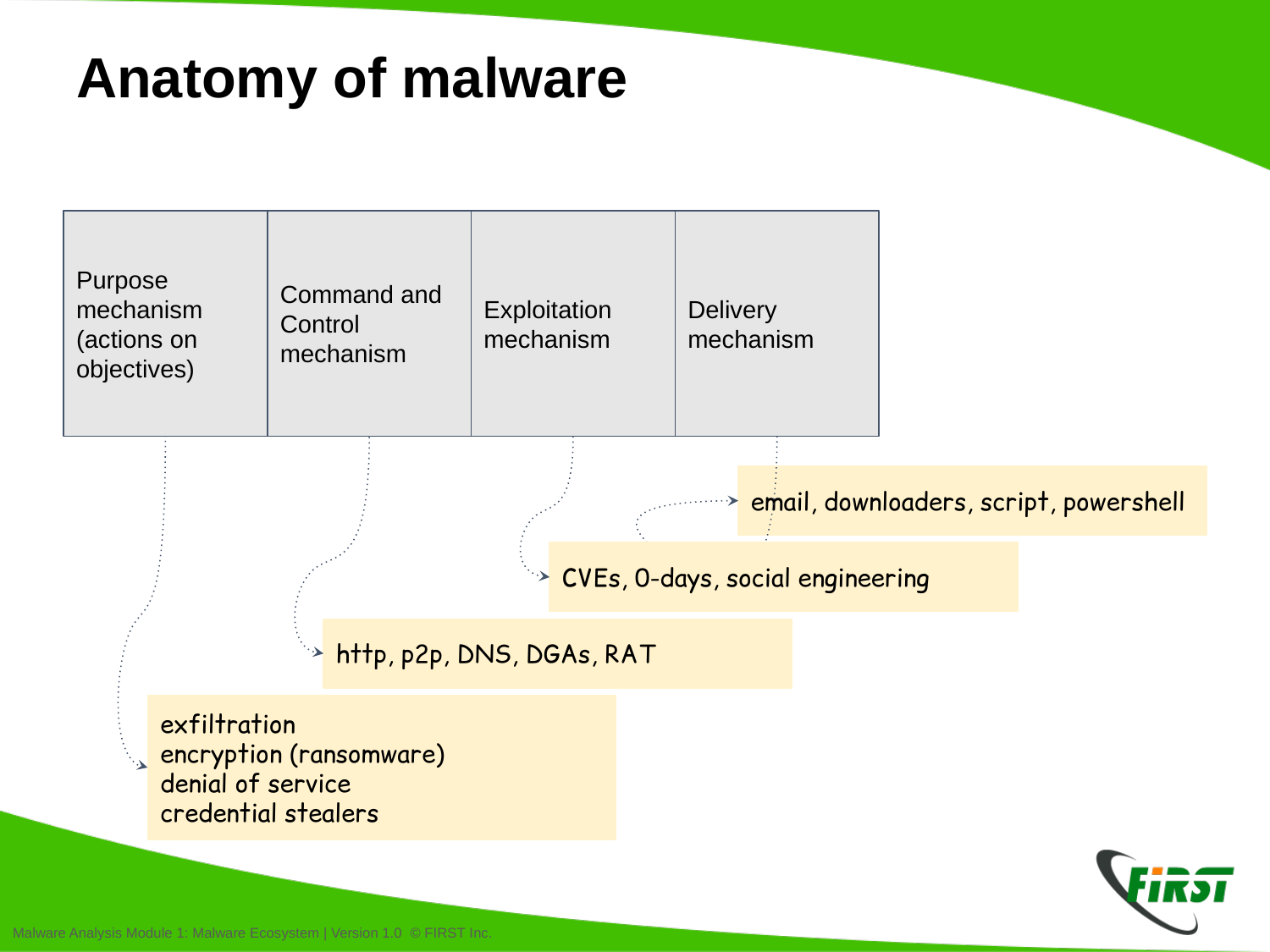

# Anatomy of malware
Purpose mechanism (actions on objectives)
Command and Control mechanism
Exploitation mechanism
Delivery mechanism
email, downloaders, script, powershell
CVEs, 0-days, social engineering
http, p2p, DNS, DGAs, RAT
exfiltration
encryption (ransomware)
denial of service
credential stealers